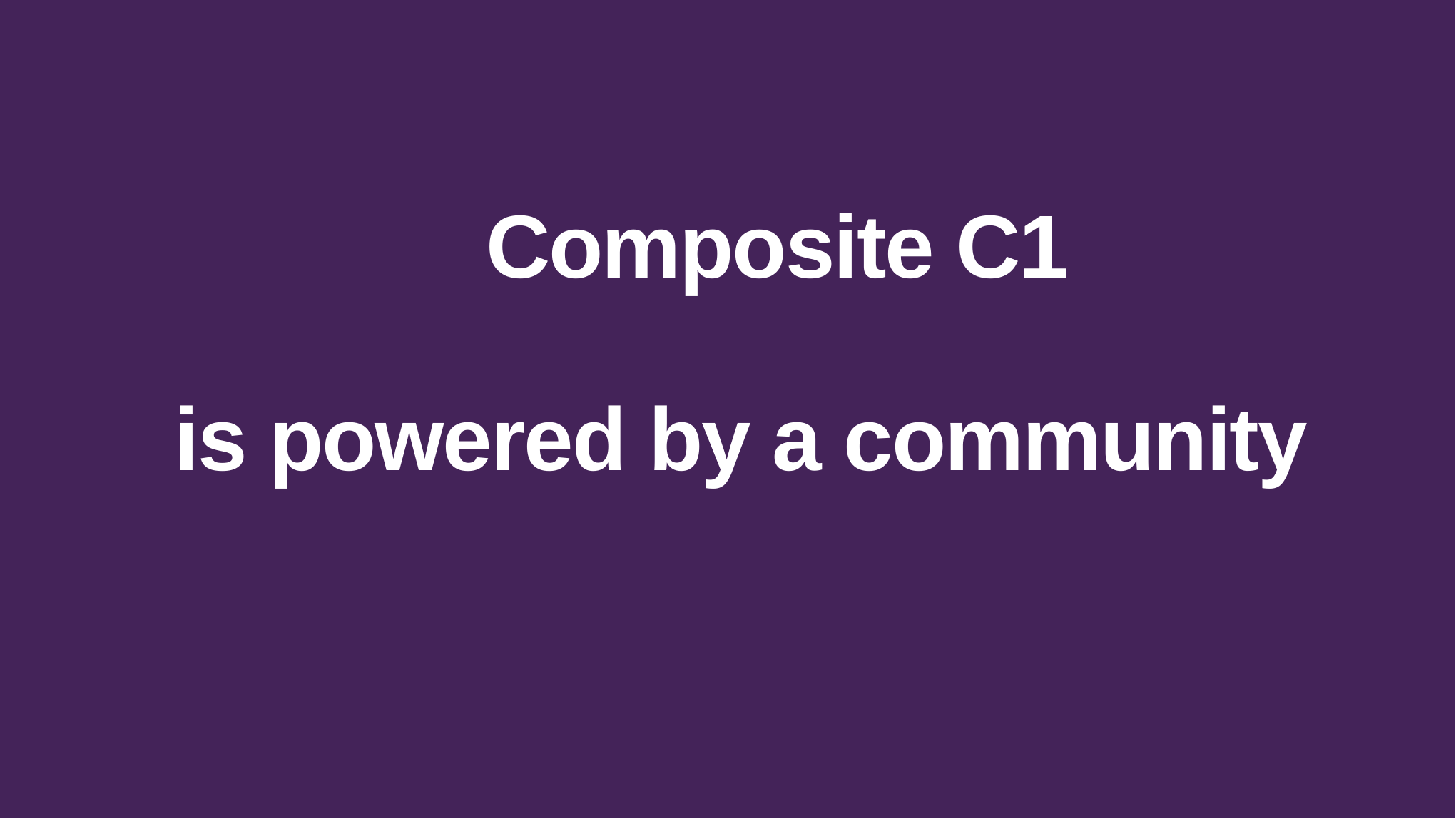

# What is Composite C1 is powered by a community